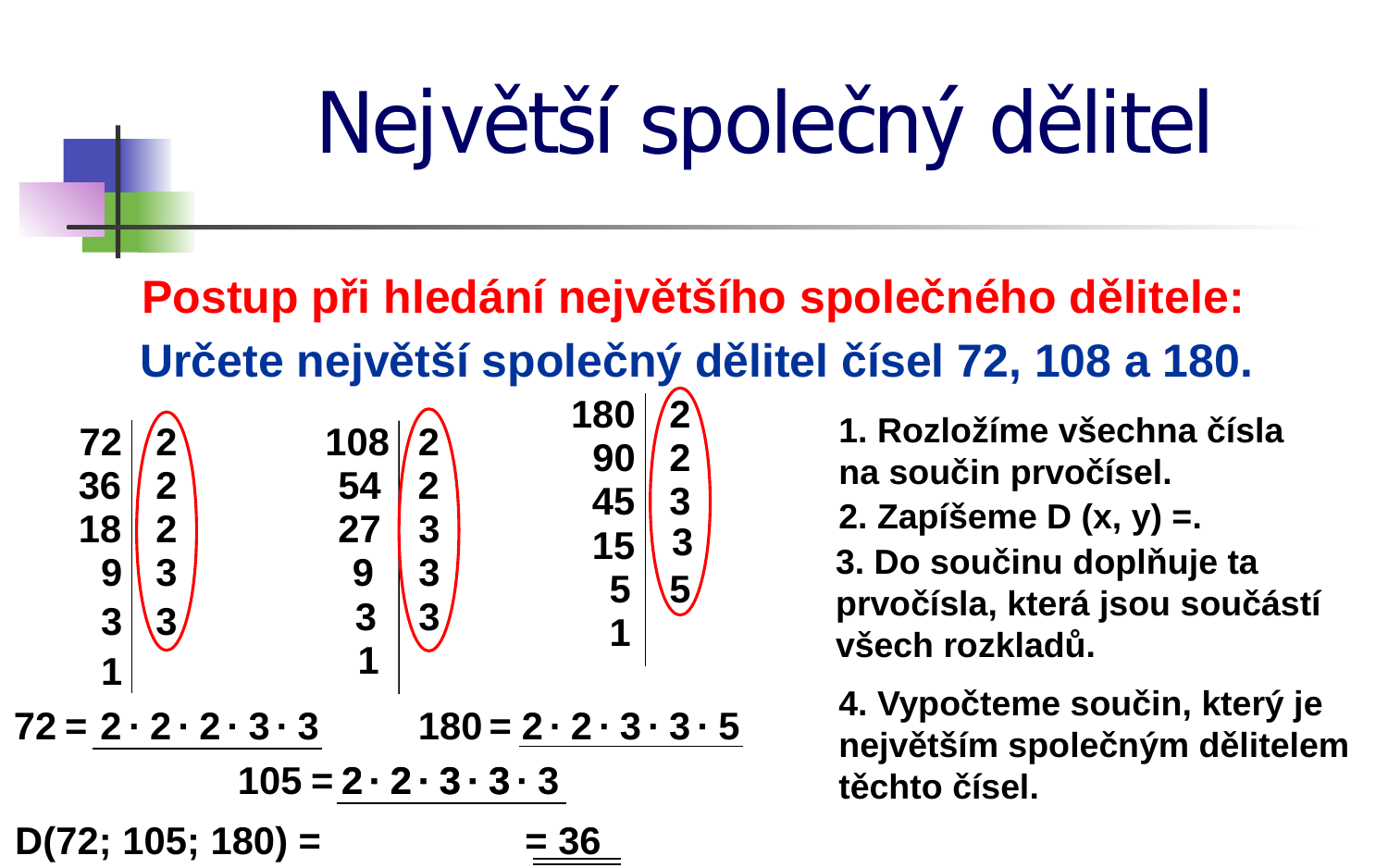

# Největší společný dělitel
Postup při hledání největšího společného dělitele:
Určete největší společný dělitel čísel 72, 108 a 180.
180
2

1. Rozložíme všechna čísla
na součin prvočísel.

72
2
108
2

90
2
  36
2
  54
2
  45
3
2. Zapíšeme D (x, y) =.
  18
2
  27
3
3
  15
3. Do součinu doplňuje ta prvočísla, která jsou součástí všech rozkladů.
9
3
9
3
5
5
3
3
3
3
1
1
1
4. Vypočteme součin, který je největším společným dělitelem těchto čísel.
72
=
2
∙ 2
∙ 2
∙ 3
∙ 3
180
=
2
∙ 2
∙ 3
∙ 3
∙ 5
105
=
2
2
∙ 2
∙ 2
∙ 3
∙ 3
∙ 3
∙ 3
∙ 3
D(72; 105; 180) =
= 36